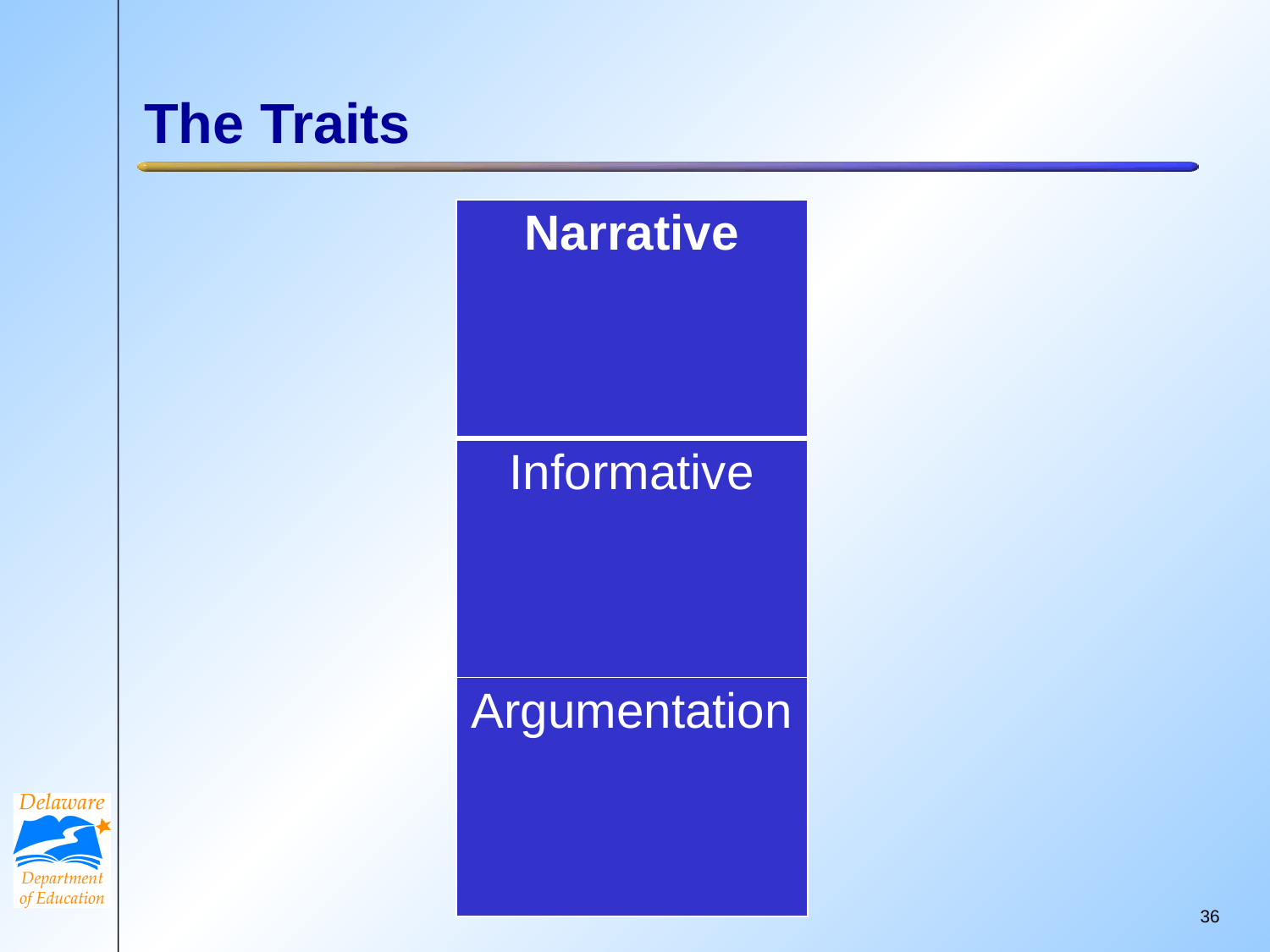

# The Traits
| Narrative |
| --- |
| Informative |
| Argumentation |
36